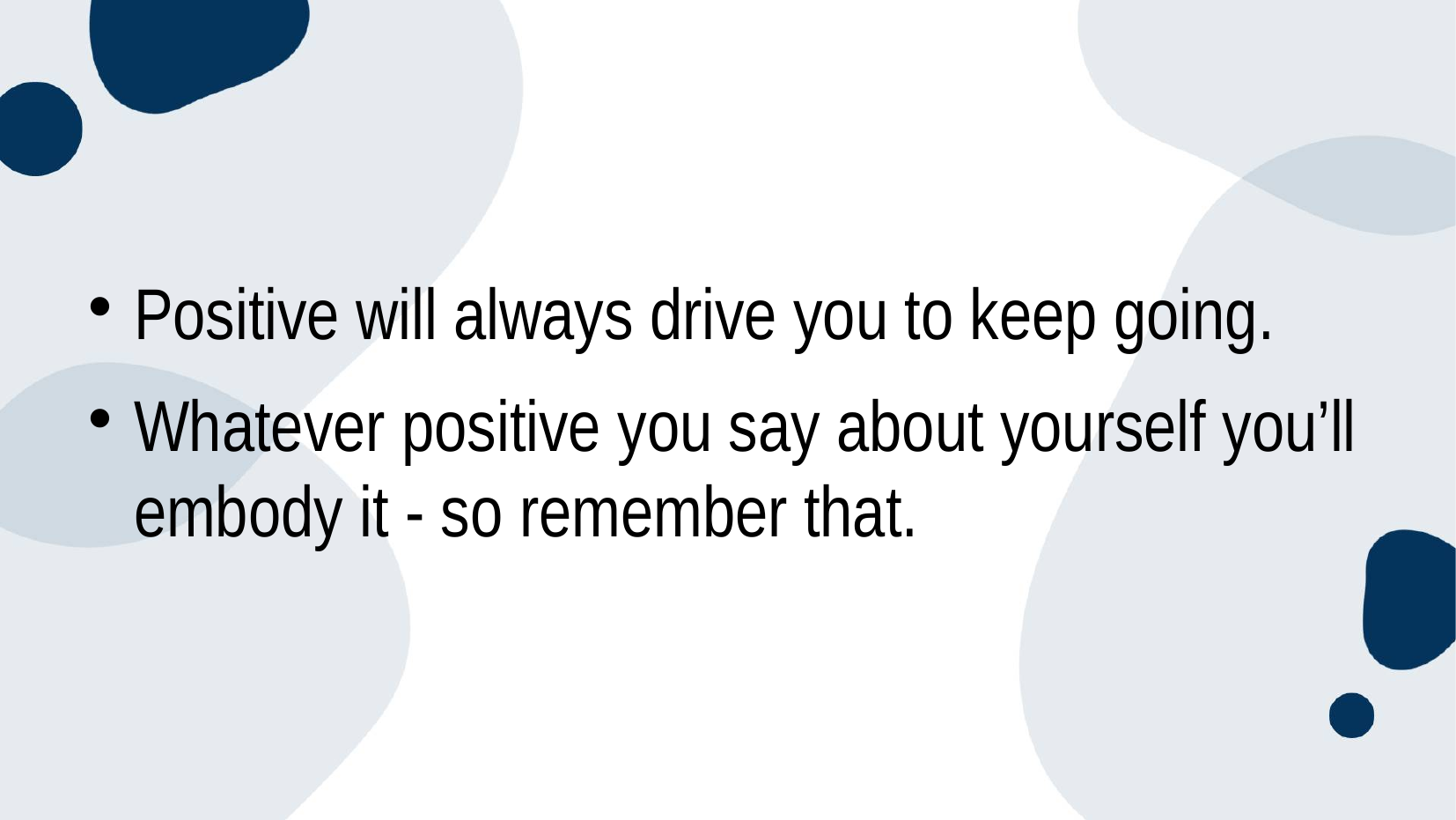

#
Positive will always drive you to keep going.
Whatever positive you say about yourself you’ll embody it - so remember that.